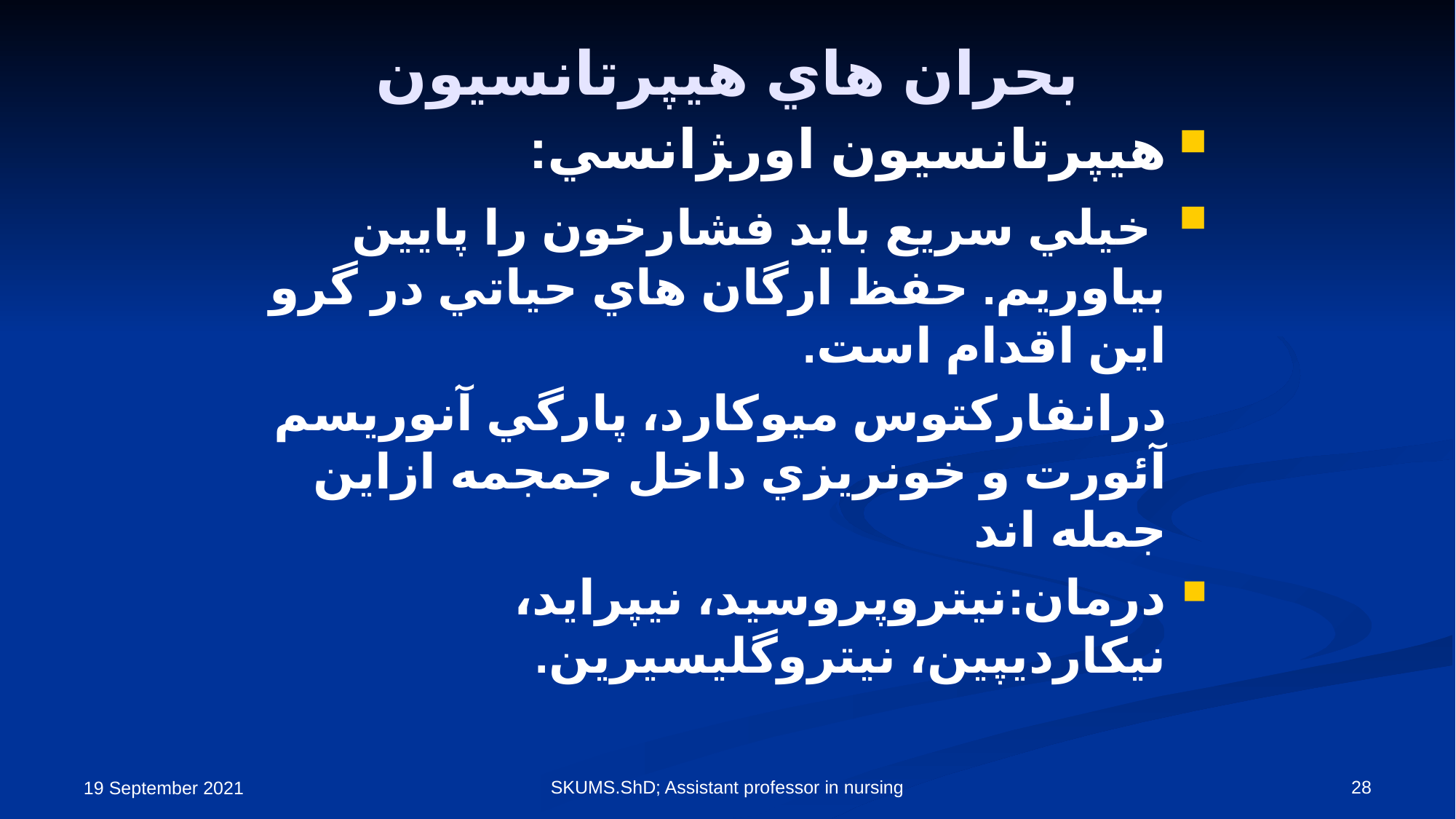

# بحران هاي هيپرتانسيون
هيپرتانسيون اور‍ژانسي:
 خيلي سريع بايد فشارخون را پايين بياوريم. حفظ ارگان هاي حياتي در گرو اين اقدام است.
   درانفاركتوس ميوكارد، پارگي آنوريسم آئورت و خونريزي داخل جمجمه ازاين جمله اند
درمان:نيتروپروسيد، نيپرايد، نيكارديپين، نيتروگليسيرين.

SKUMS.ShD; Assistant professor in nursing
28
19 September 2021